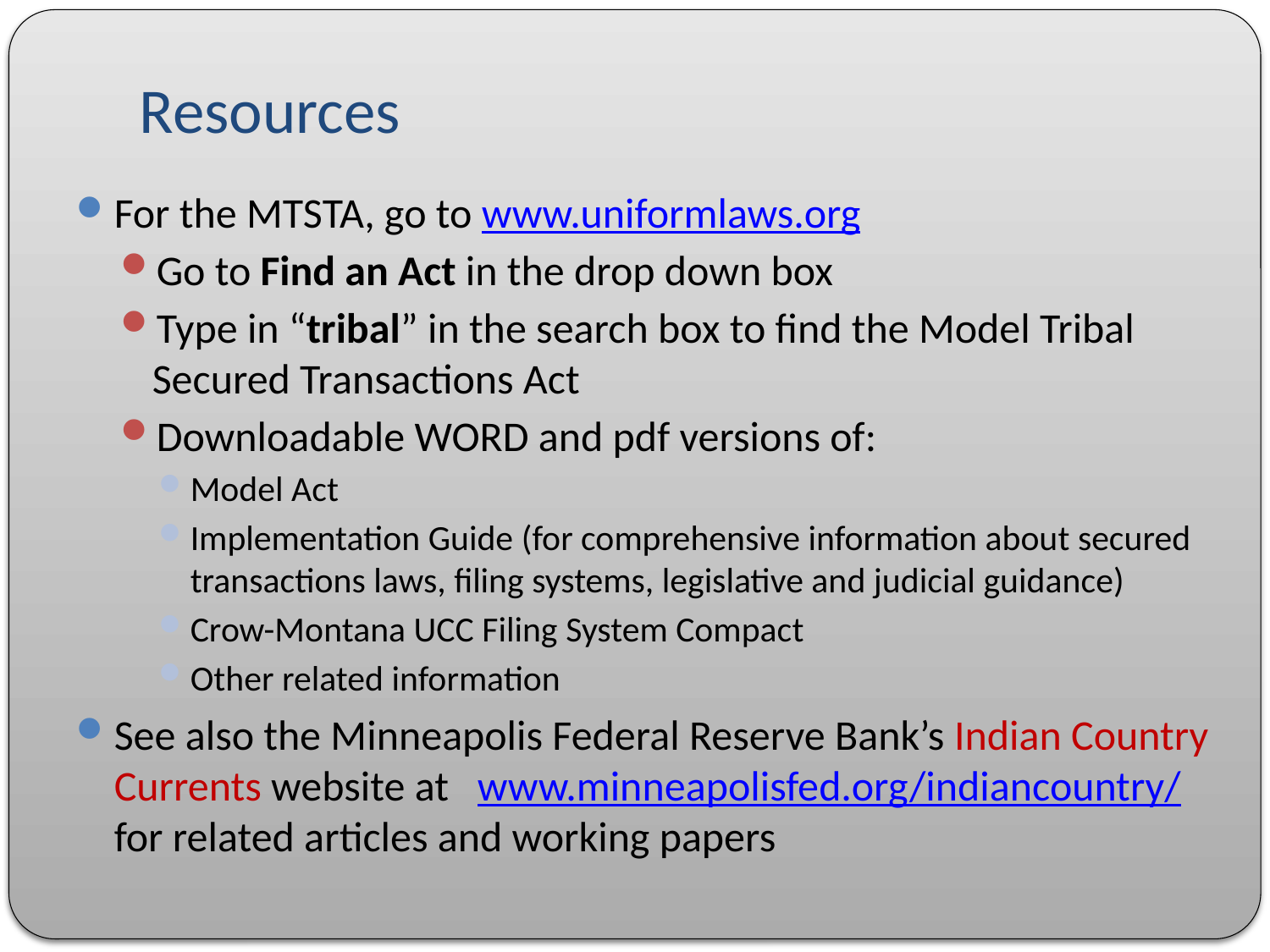

# Resources
For the MTSTA, go to www.uniformlaws.org
Go to Find an Act in the drop down box
Type in “tribal” in the search box to find the Model Tribal Secured Transactions Act
Downloadable WORD and pdf versions of:
Model Act
Implementation Guide (for comprehensive information about secured transactions laws, filing systems, legislative and judicial guidance)
Crow-Montana UCC Filing System Compact
Other related information
See also the Minneapolis Federal Reserve Bank’s Indian Country Currents website at   www.minneapolisfed.org/indiancountry/  for related articles and working papers